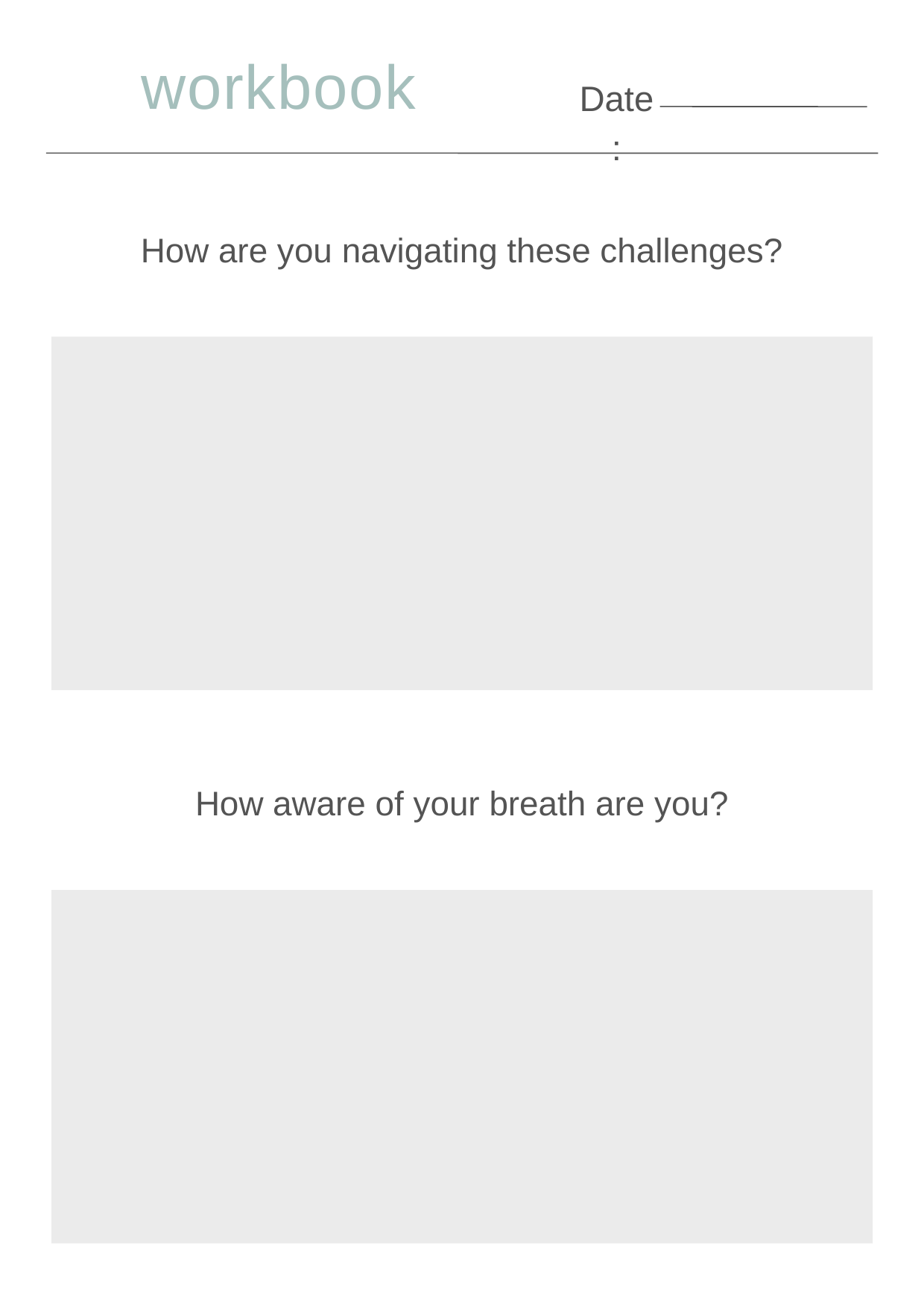

workbook
Date:

How are you navigating these challenges?

How aware of your breath are you?